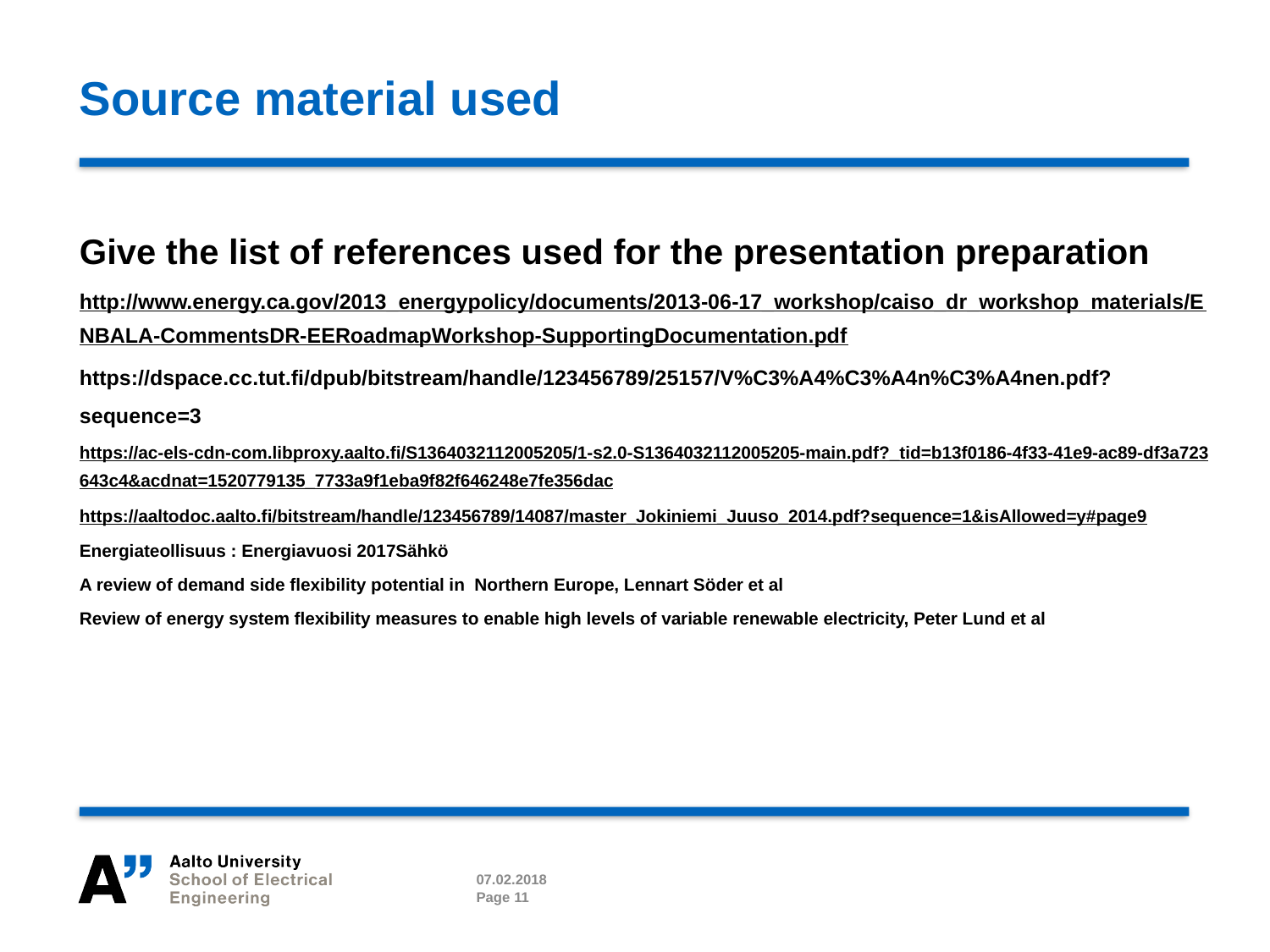

# Source material used
Give the list of references used for the presentation preparation
http://www.energy.ca.gov/2013_energypolicy/documents/2013-06-17_workshop/caiso_dr_workshop_materials/ENBALA-CommentsDR-EERoadmapWorkshop-SupportingDocumentation.pdf
https://dspace.cc.tut.fi/dpub/bitstream/handle/123456789/25157/V%C3%A4%C3%A4n%C3%A4nen.pdf?sequence=3
https://ac-els-cdn-com.libproxy.aalto.fi/S1364032112005205/1-s2.0-S1364032112005205-main.pdf?_tid=b13f0186-4f33-41e9-ac89-df3a723643c4&acdnat=1520779135_7733a9f1eba9f82f646248e7fe356dac
https://aaltodoc.aalto.fi/bitstream/handle/123456789/14087/master_Jokiniemi_Juuso_2014.pdf?sequence=1&isAllowed=y#page9
Energiateollisuus : Energiavuosi 2017Sähkö
A review of demand side flexibility potential in  Northern Europe, Lennart Söder et al
Review of energy system flexibility measures to enable high levels of variable renewable electricity, Peter Lund et al

07.02.2018
Page 11